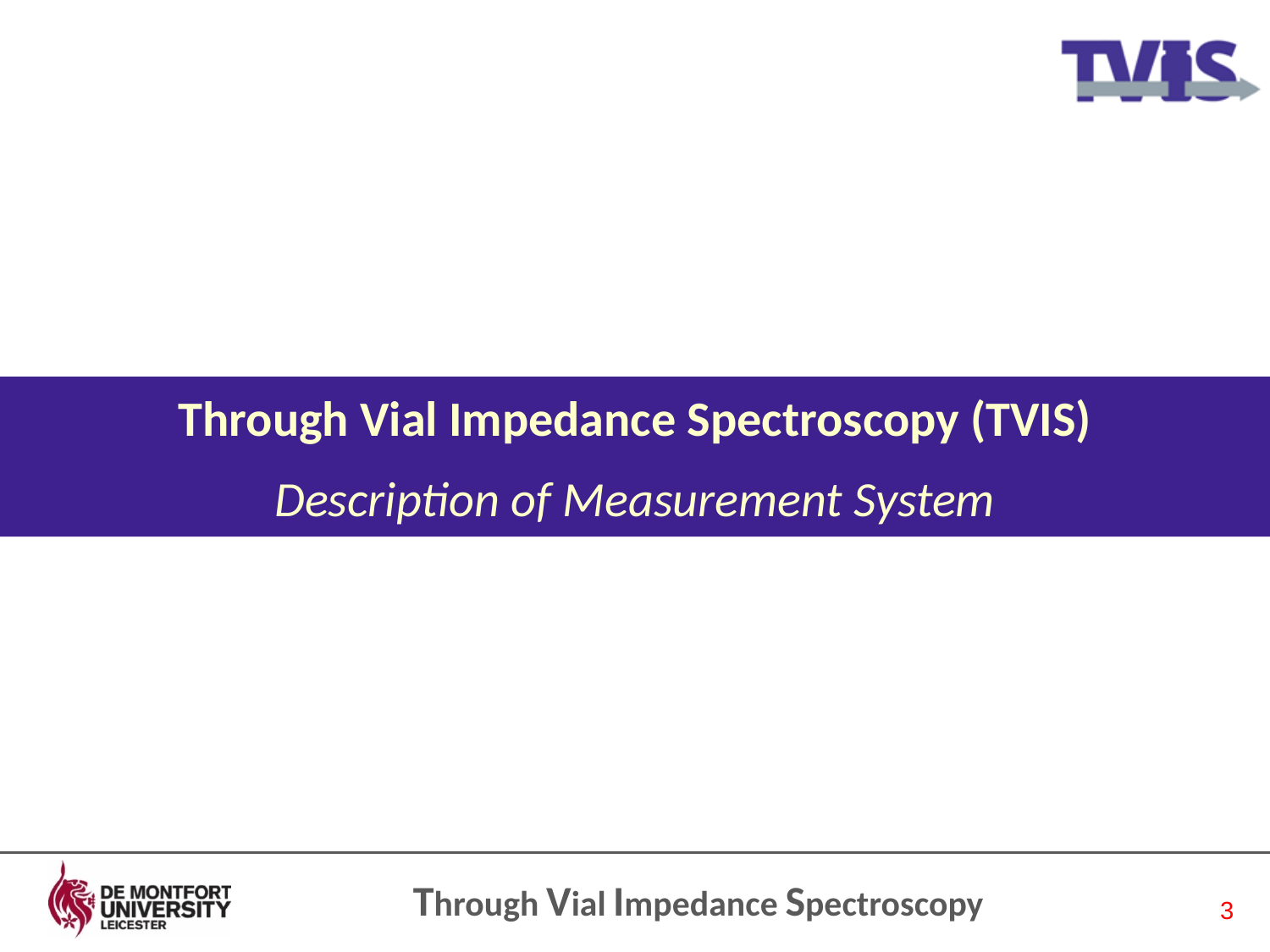

Through Vial Impedance Spectroscopy (TVIS)
Description of Measurement System